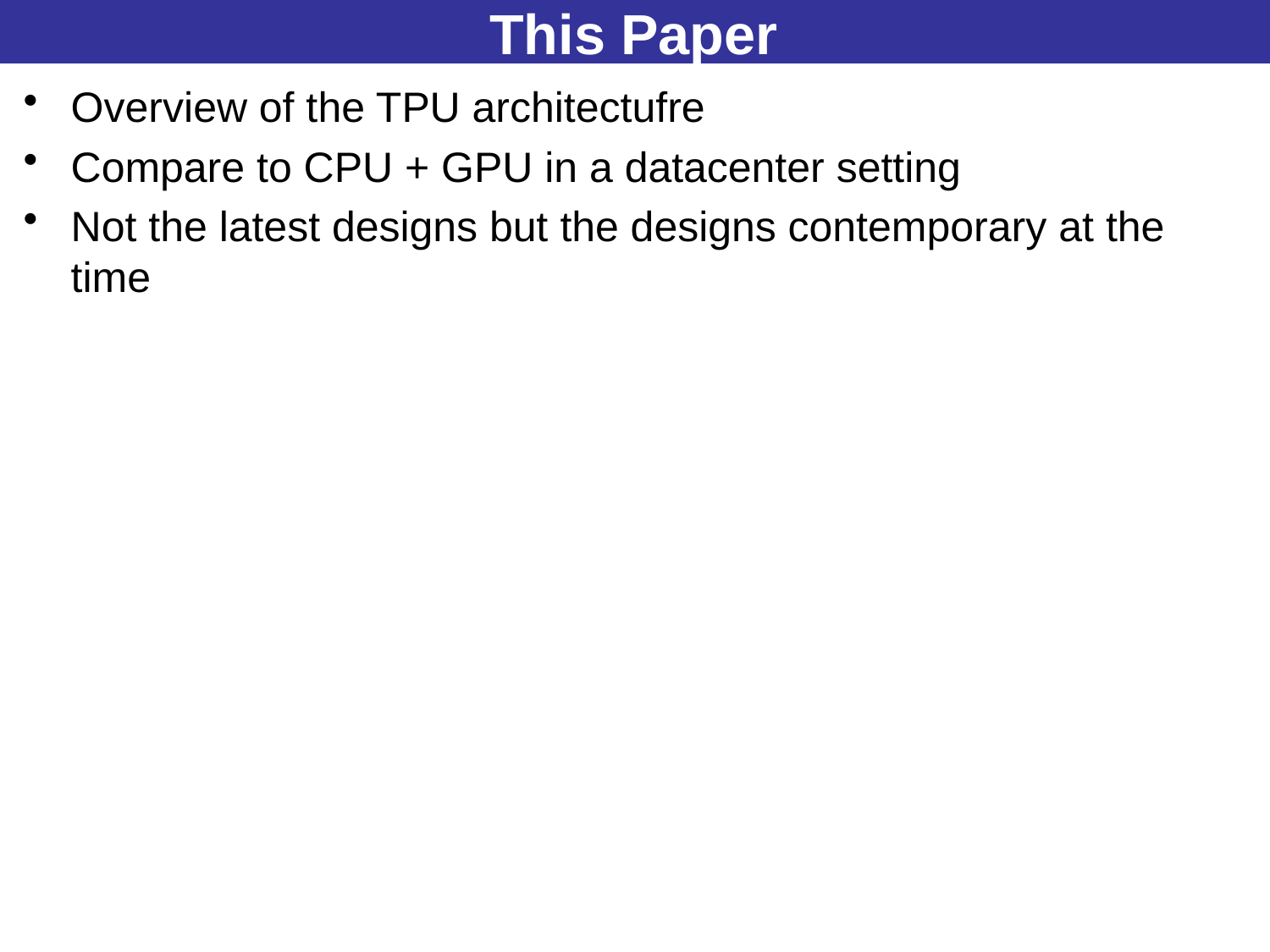

# This Paper
Overview of the TPU architectufre
Compare to CPU + GPU in a datacenter setting
Not the latest designs but the designs contemporary at the time